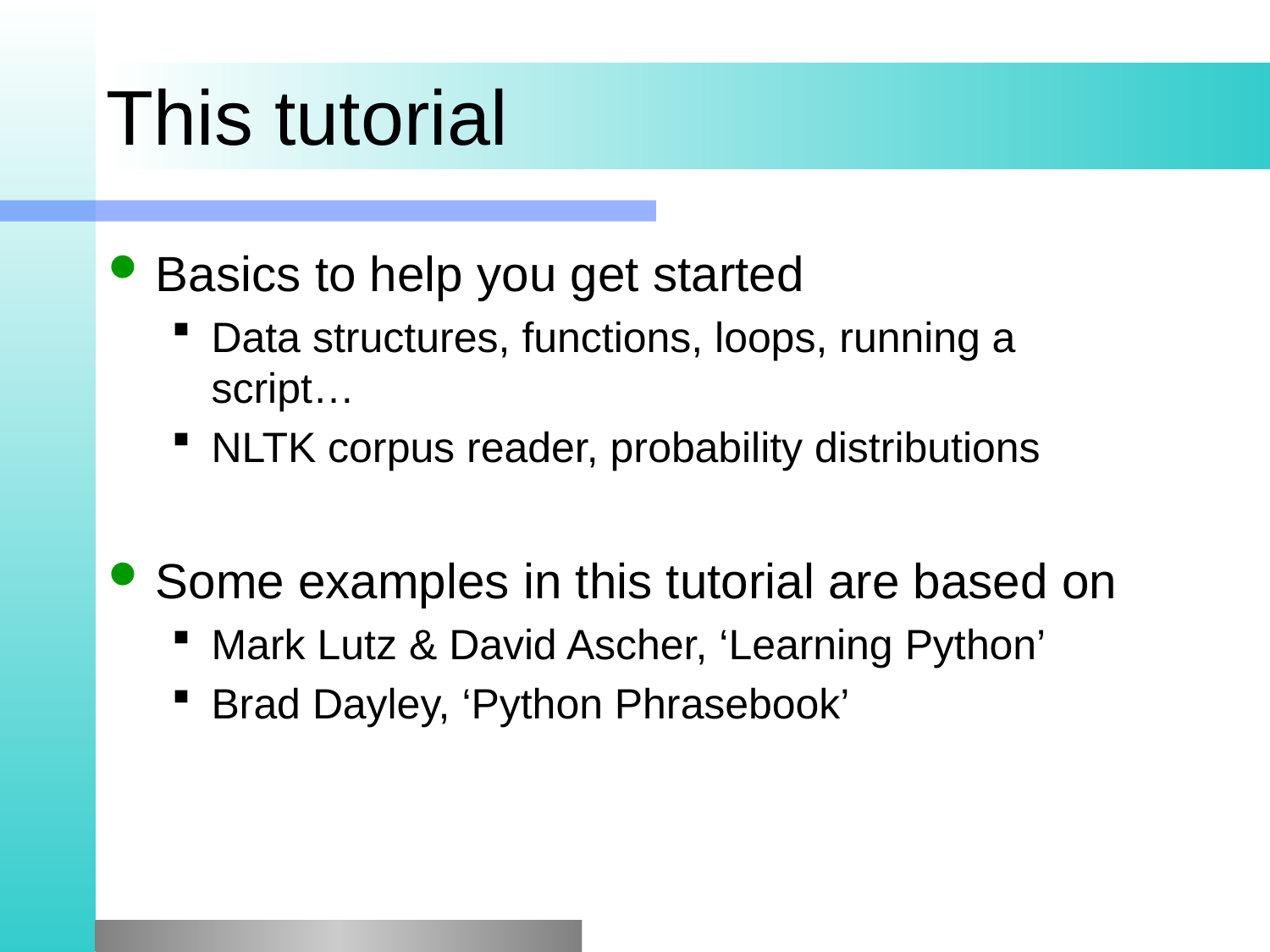

# This tutorial
Basics to help you get started
Data structures, functions, loops, running a script…
NLTK corpus reader, probability distributions

Some examples in this tutorial are based on
Mark Lutz & David Ascher, ‘Learning Python’
Brad Dayley, ‘Python Phrasebook’